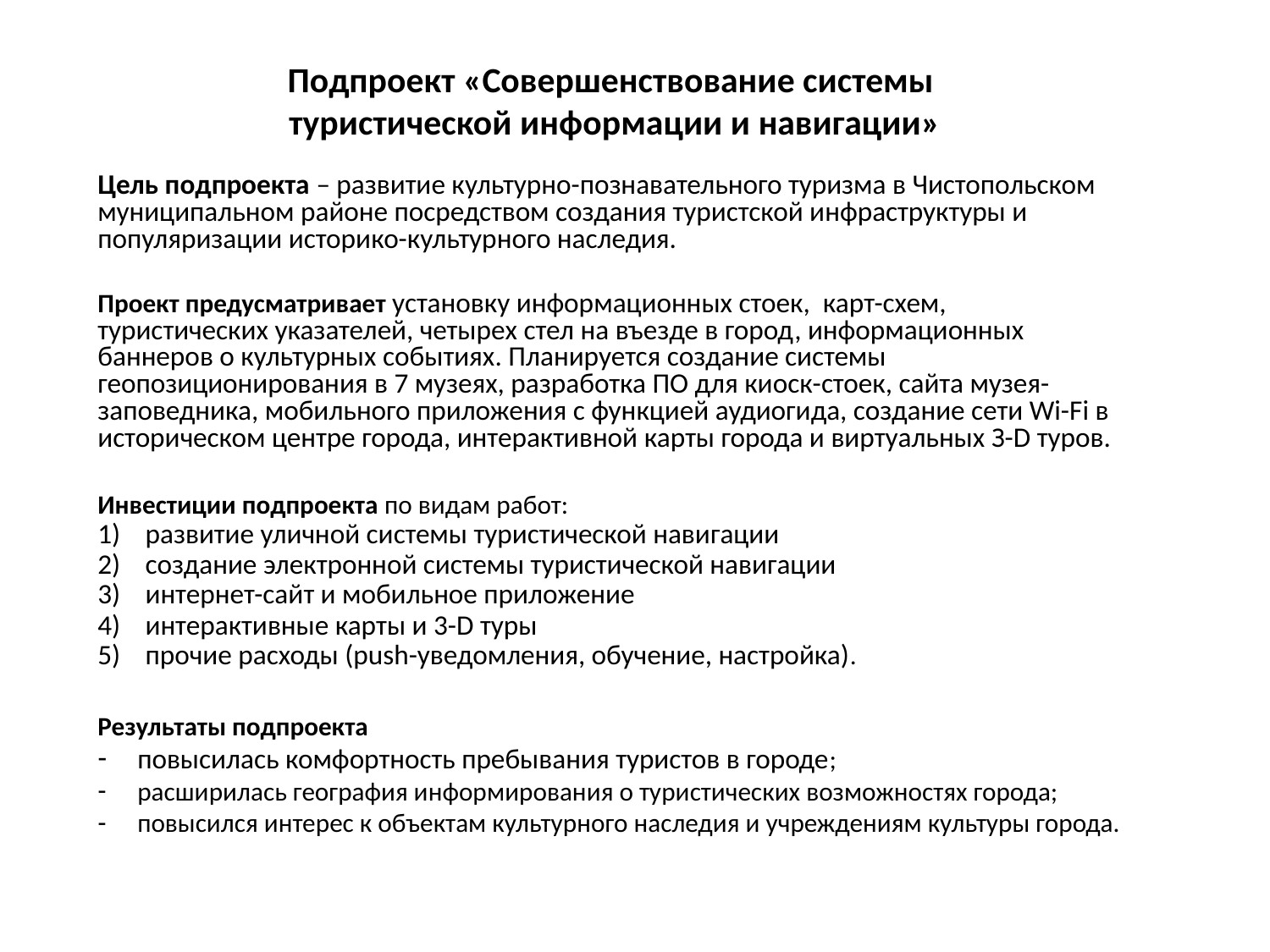

# Подпроект «Совершенствование системы туристической информации и навигации»
Цель подпроекта – развитие культурно-познавательного туризма в Чистопольском муниципальном районе посредством создания туристской инфраструктуры и популяризации историко-культурного наследия.

Проект предусматривает установку информационных стоек,  карт-схем, туристических указателей, четырех стел на въезде в город, информационных баннеров о культурных событиях. Планируется создание системы геопозиционирования в 7 музеях, разработка ПО для киоск-стоек, сайта музея-заповедника, мобильного приложения с функцией аудиогида, создание сети Wi-Fi в историческом центре города, интерактивной карты города и виртуальных З-D туров.

Инвестиции подпроекта по видам работ:
развитие уличной системы туристической навигации
создание электронной системы туристической навигации
интернет-сайт и мобильное приложение
интерактивные карты и 3-D туры
прочие расходы (push-уведомления, обучение, настройка).

Результаты подпроекта
повысилась комфортность пребывания туристов в городе;
расширилась география информирования о туристических возможностях города;
повысился интерес к объектам культурного наследия и учреждениям культуры города.